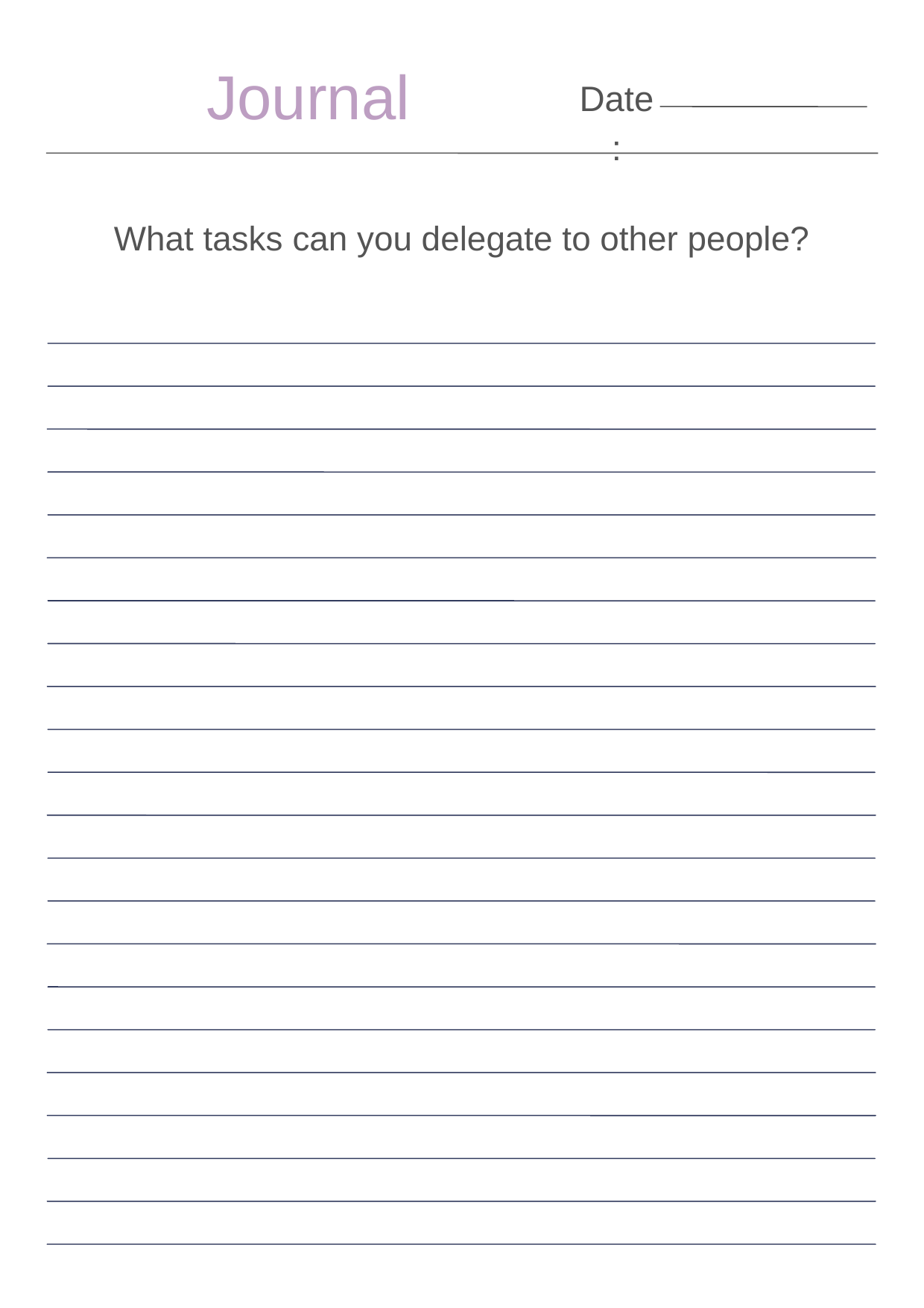

Journal
Date:

What tasks can you delegate to other people?